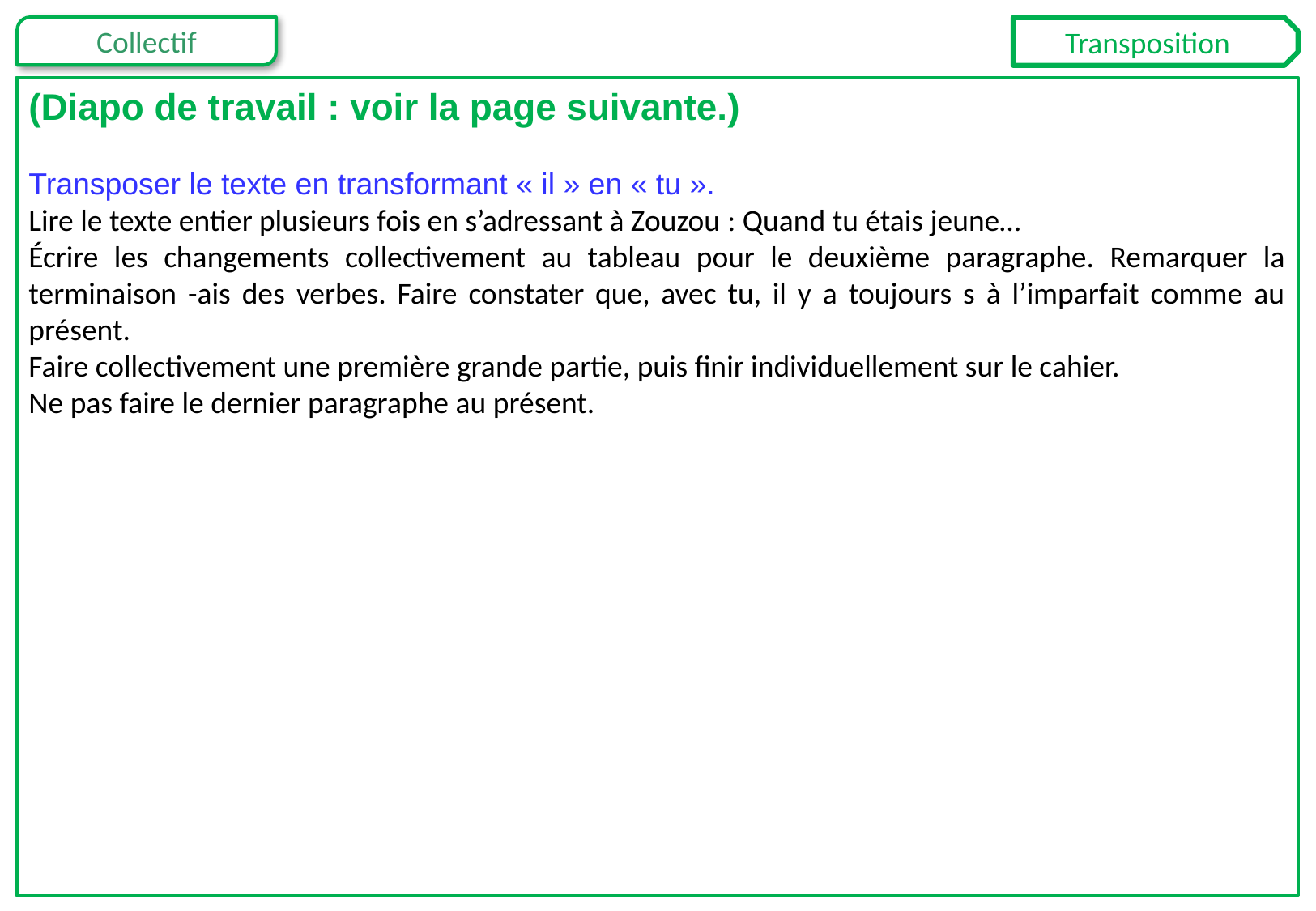

Transposition
(Diapo de travail : voir la page suivante.)

Transposer le texte en transformant « il » en « tu ».
Lire le texte entier plusieurs fois en s’adressant à Zouzou : Quand tu étais jeune…
Écrire les changements collectivement au tableau pour le deuxième paragraphe. Remarquer la terminaison -ais des verbes. Faire constater que, avec tu, il y a toujours s à l’imparfait comme au présent.
Faire collectivement une première grande partie, puis finir individuellement sur le cahier.
Ne pas faire le dernier paragraphe au présent.